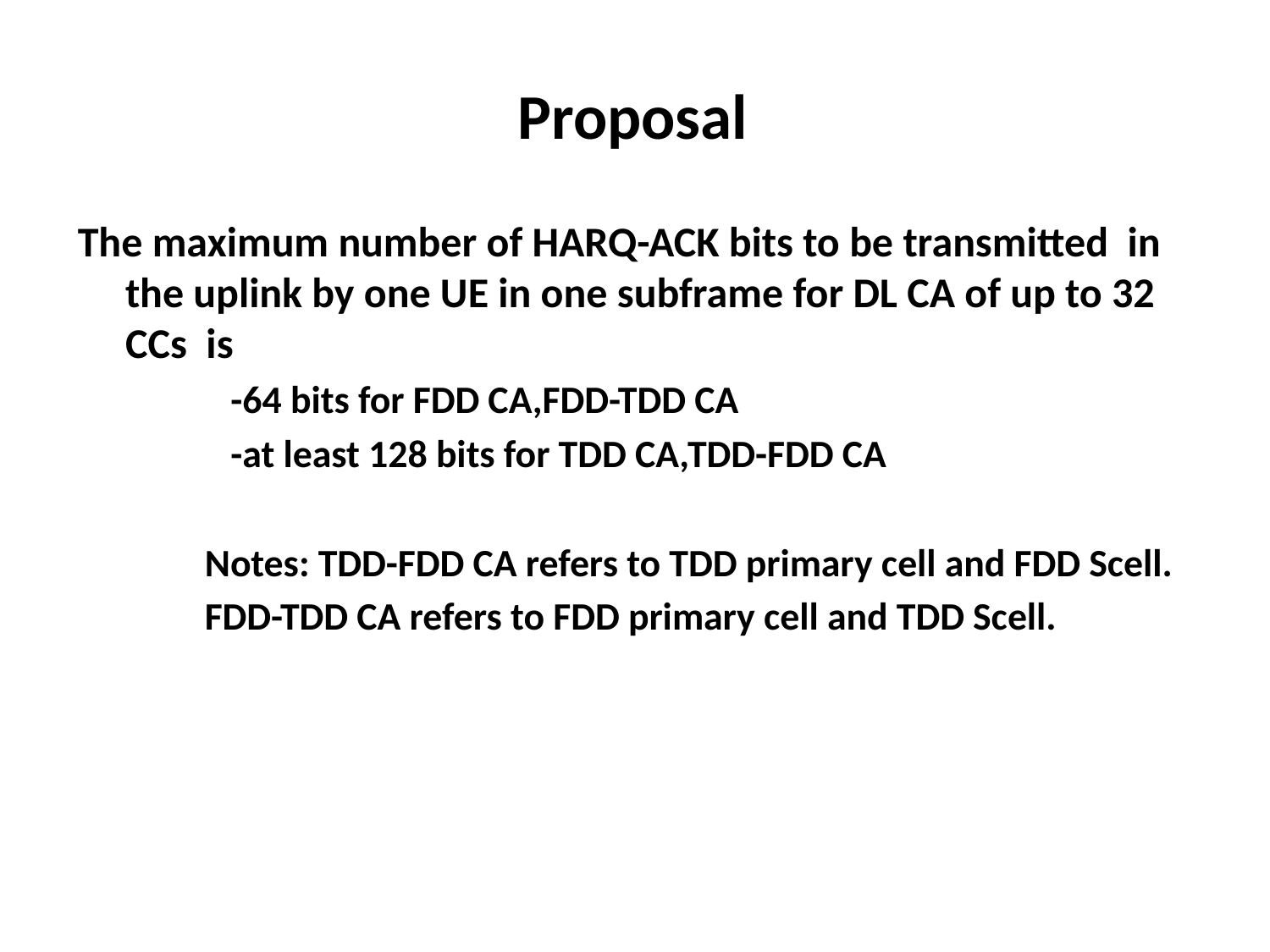

Proposal
The maximum number of HARQ-ACK bits to be transmitted  in the uplink by one UE in one subframe for DL CA of up to 32 CCs  is
   -64 bits for FDD CA,FDD-TDD CA
   -at least 128 bits for TDD CA,TDD-FDD CA

Notes: TDD-FDD CA refers to TDD primary cell and FDD Scell.
FDD-TDD CA refers to FDD primary cell and TDD Scell.